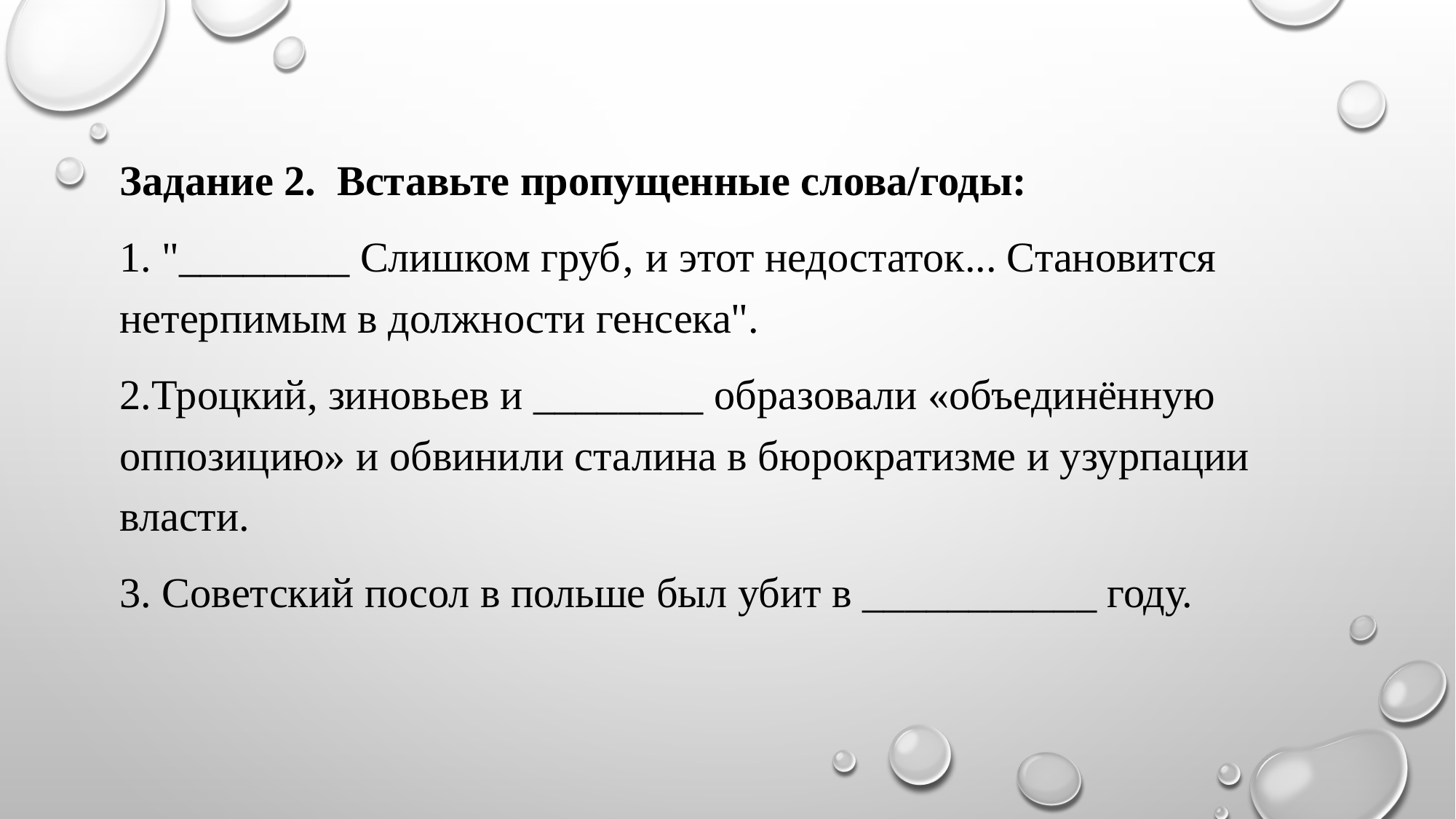

Задание 2.  Вставьте пропущенные слова/годы:
1. "________ Слишком груб‚ и этот недостаток... Становится нетерпимым в должности генсека".
2.Троцкий, зиновьев и ________ образовали «объединённую оппозицию» и обвинили сталина в бюрократизме и узурпации власти.
3. Советский посол в польше был убит в ___________ году.